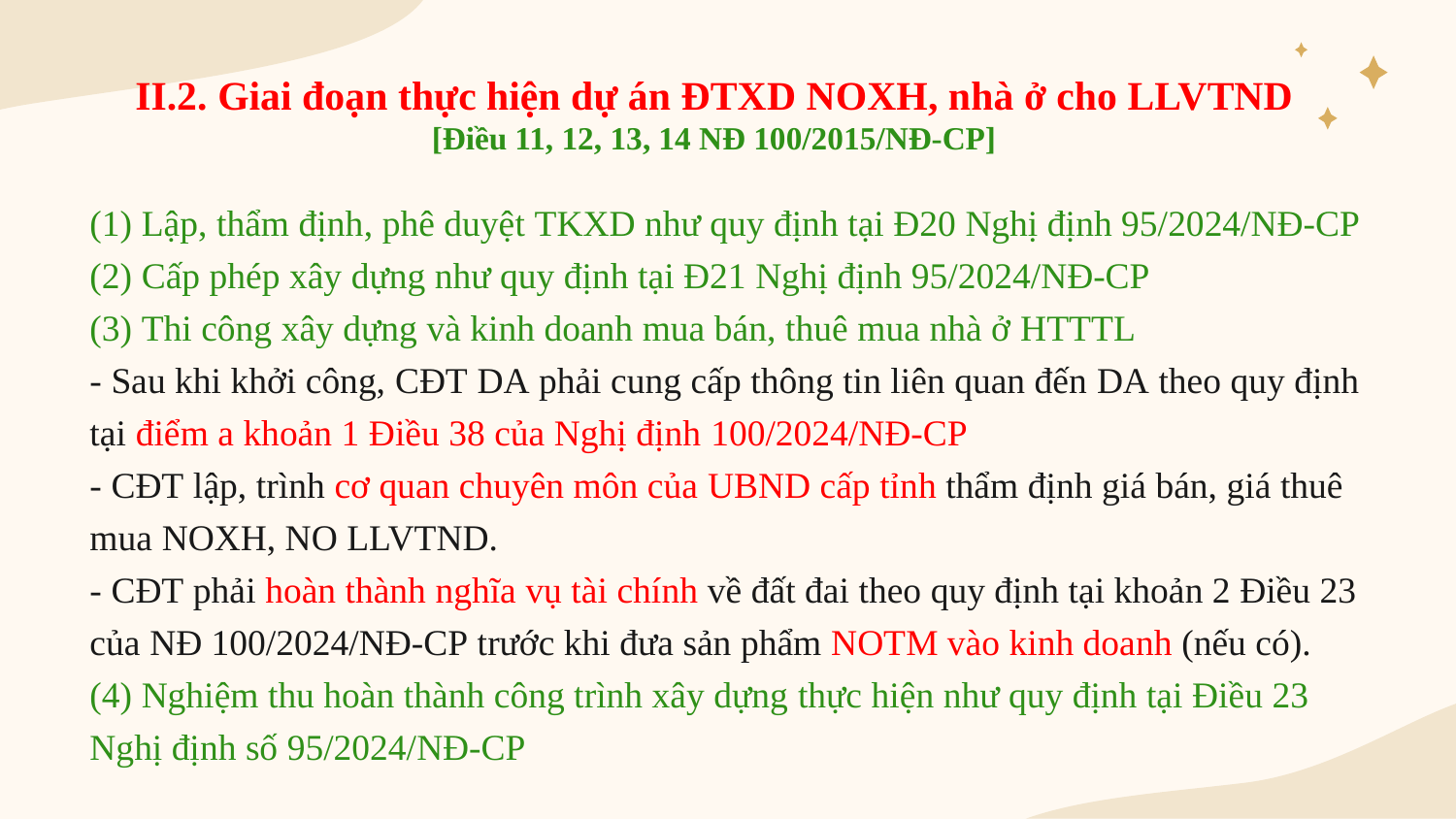

II.2. Giai đoạn thực hiện dự án ĐTXD NOXH, nhà ở cho LLVTND
[Điều 11, 12, 13, 14 NĐ 100/2015/NĐ-CP]
# (1) Lập, thẩm định, phê duyệt TKXD như quy định tại Đ20 Nghị định 95/2024/NĐ-CP (2) Cấp phép xây dựng như quy định tại Đ21 Nghị định 95/2024/NĐ-CP (3) Thi công xây dựng và kinh doanh mua bán, thuê mua nhà ở HTTTL - Sau khi khởi công, CĐT DA phải cung cấp thông tin liên quan đến DA theo quy định tại điểm a khoản 1 Điều 38 của Nghị định 100/2024/NĐ-CP - CĐT lập, trình cơ quan chuyên môn của UBND cấp tỉnh thẩm định giá bán, giá thuê mua NOXH, NO LLVTND. - CĐT phải hoàn thành nghĩa vụ tài chính về đất đai theo quy định tại khoản 2 Điều 23 của NĐ 100/2024/NĐ-CP trước khi đưa sản phẩm NOTM vào kinh doanh (nếu có). (4) Nghiệm thu hoàn thành công trình xây dựng thực hiện như quy định tại Điều 23 Nghị định số 95/2024/NĐ-CP